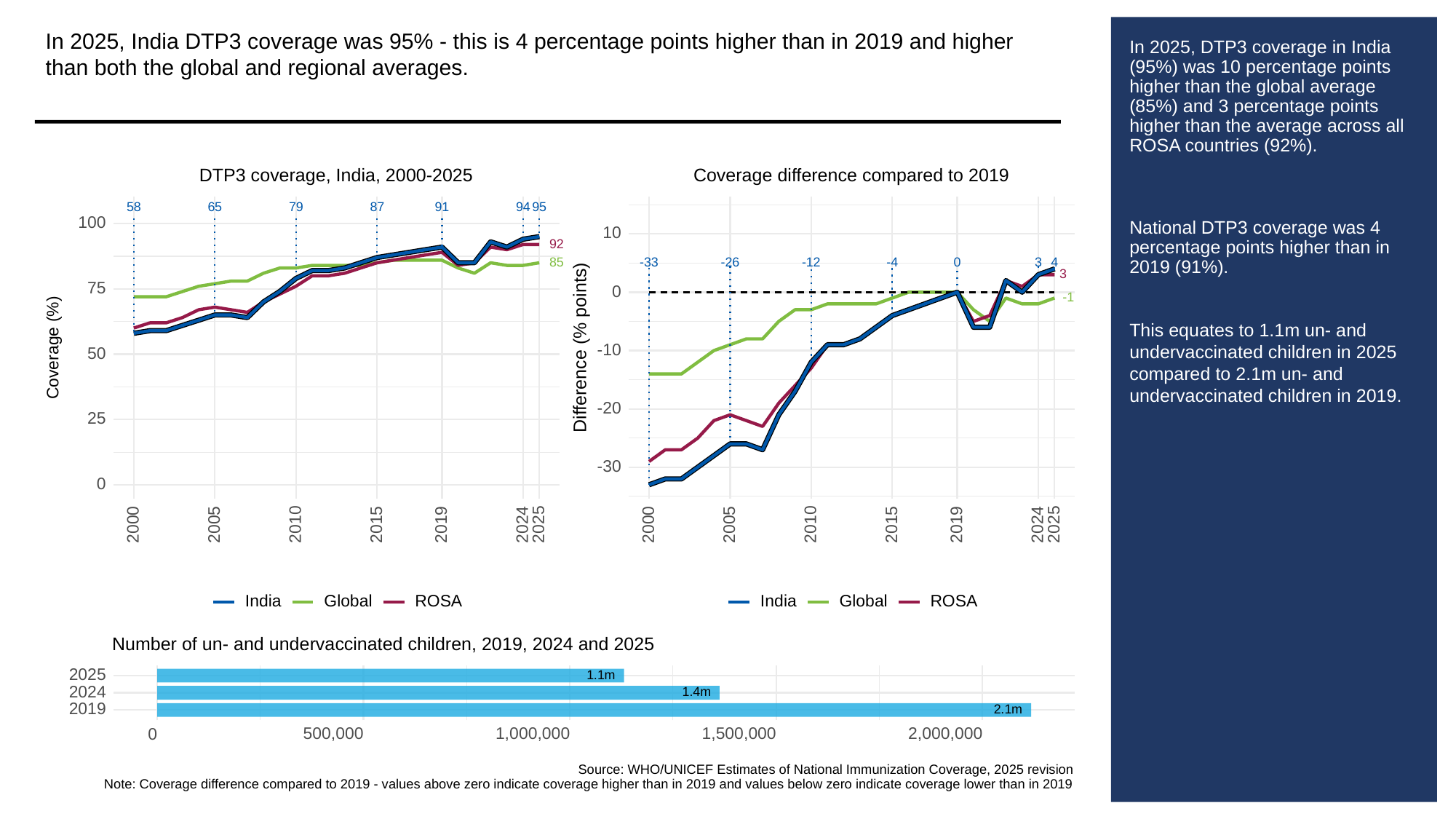

In 2025, India DTP3 coverage was 95% - this is 4 percentage points higher than in 2019 and higher than both the global and regional averages.
# In 2025, DTP3 coverage in India (95%) was 10 percentage points higher than the global average (85%) and 3 percentage points higher than the average across all ROSA countries (92%).

National DTP3 coverage was 4 percentage points higher than in 2019 (91%).

This equates to 1.1m un- and undervaccinated children in 2025 compared to 2.1m un- and undervaccinated children in 2019.

Coverage difference compared to 2019
DTP3 coverage, India, 2000-2025

58
65
79
87
91
94
95

100

10

92

85
-33
3
-26
0
-12
-4
4

3

75
0

-1

Difference (% points)
Coverage (%)
-10
50

-20

25

-30

0

2000
2005
2010
2015
2019
2024
2025
2000
2005
2010
2015
2019
2024
2025
ROSA
ROSA
Global
Global
India
India

Number of un- and undervaccinated children, 2019, 2024 and 2025

2025
1.1m

2024
1.4m

2019
2.1m

500,000
1,000,000
1,500,000
2,000,000
0
Source: WHO/UNICEF Estimates of National Immunization Coverage, 2025 revision
Note: Coverage difference compared to 2019 - values above zero indicate coverage higher than in 2019 and values below zero indicate coverage lower than in 2019